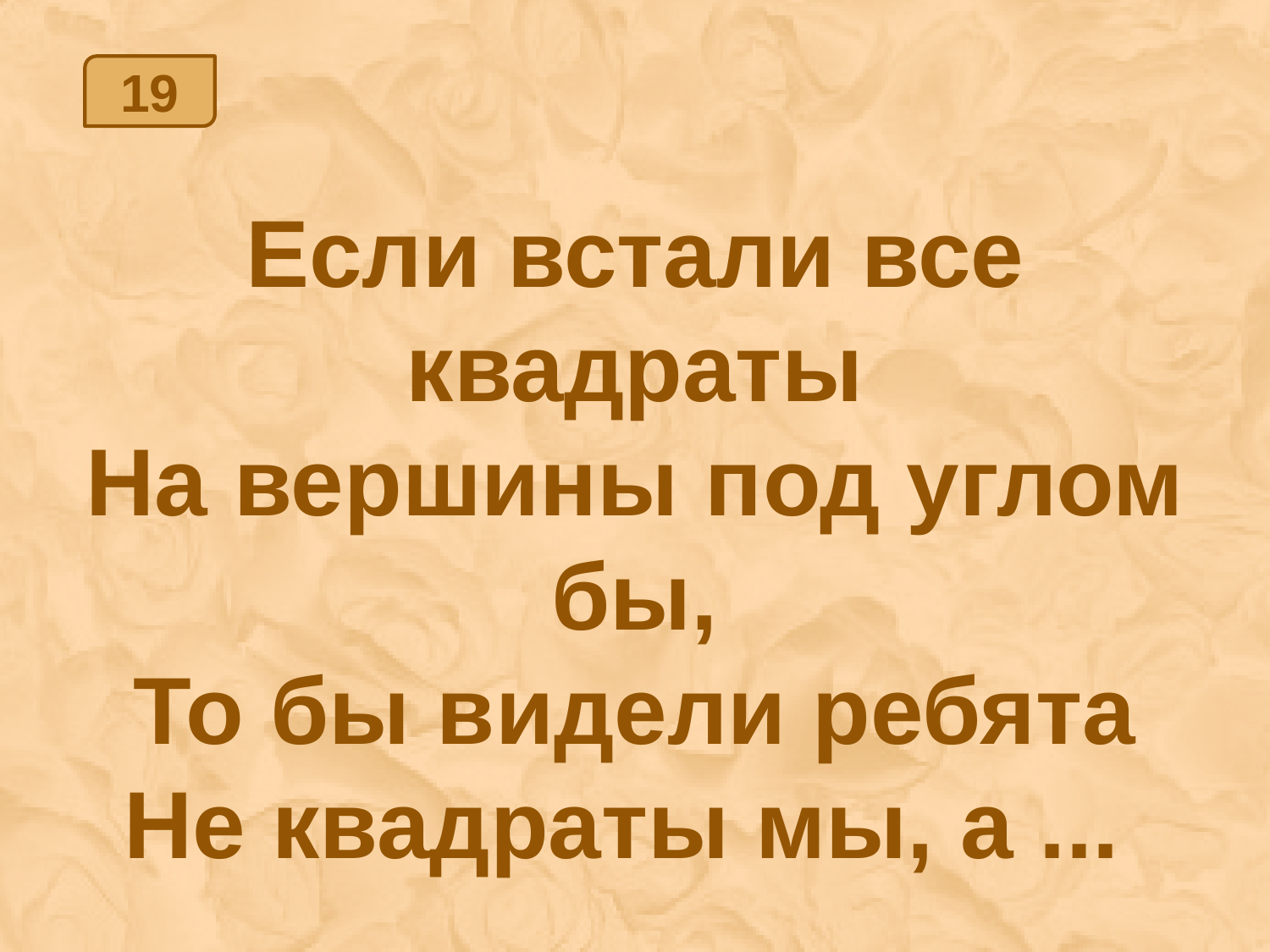

19
Если встали все квадраты
На вершины под углом бы,
То бы видели ребята
Не квадраты мы, а ...